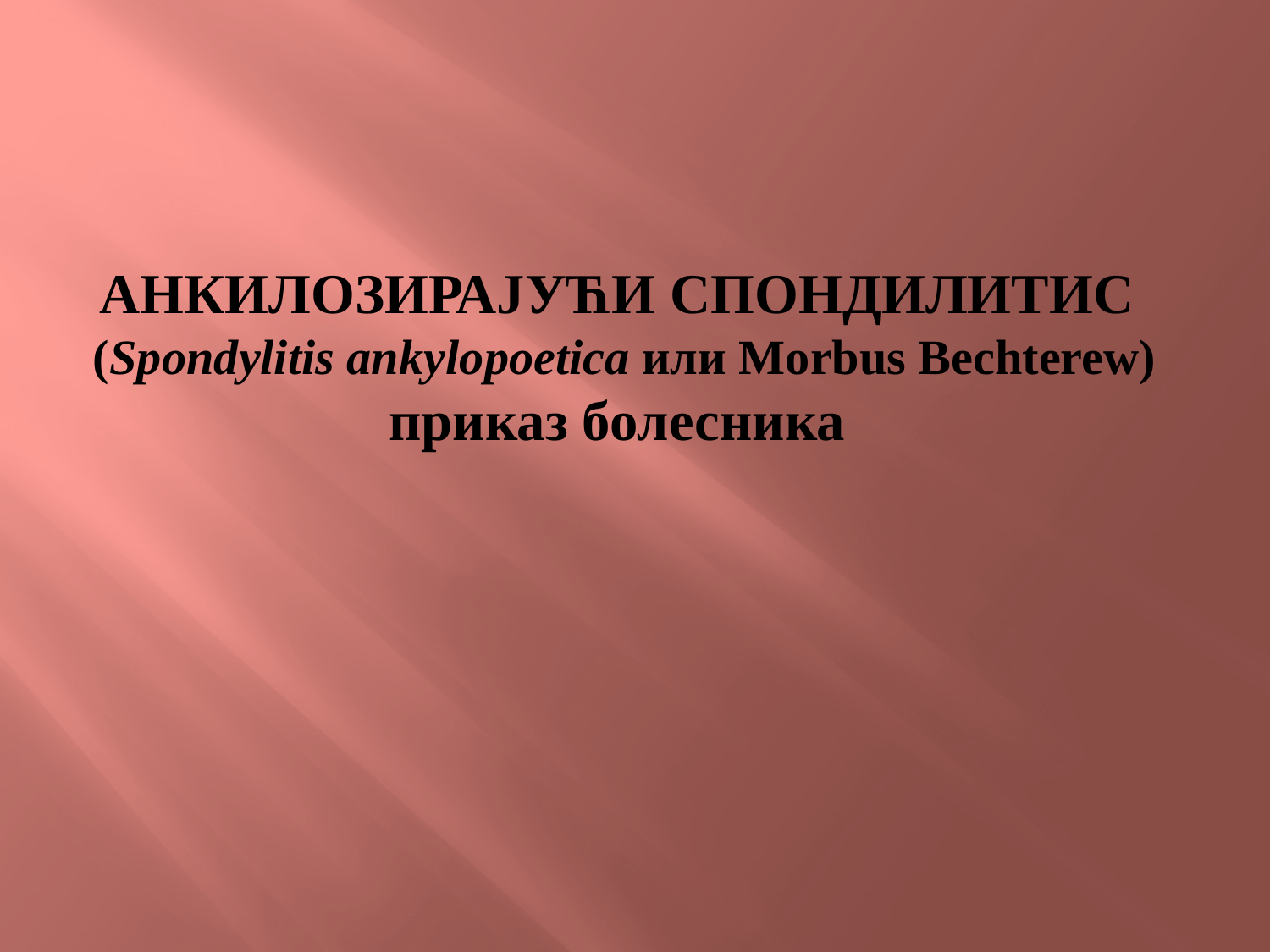

# АНКИЛОЗИРАЈУЋИ СПОНДИЛИТИС (Spondylitis ankylopoetica или Morbus Bechterew) приказ болесника